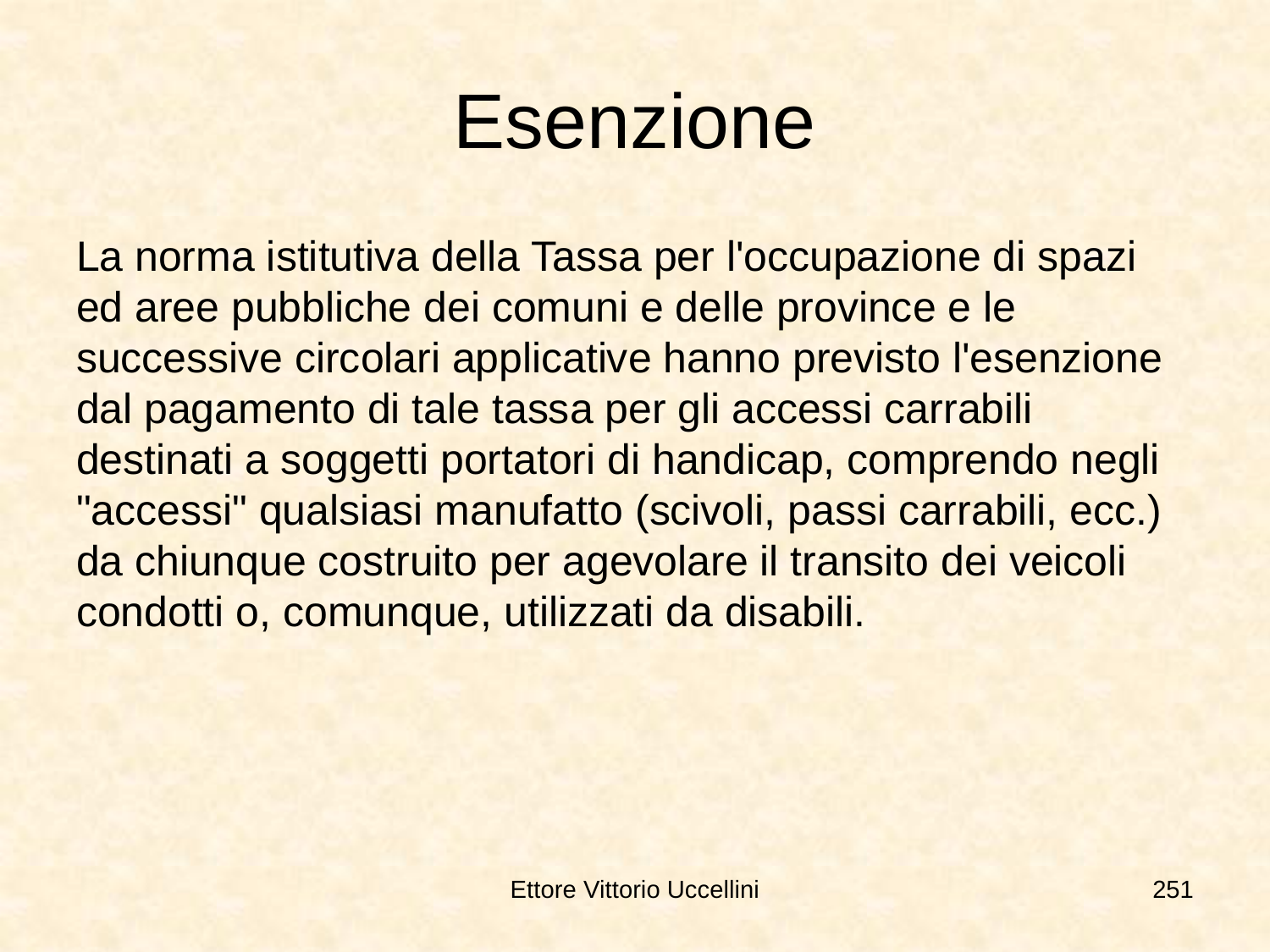

# Esenzione
La norma istitutiva della Tassa per l'occupazione di spazi ed aree pubbliche dei comuni e delle province e le successive circolari applicative hanno previsto l'esenzione dal pagamento di tale tassa per gli accessi carrabili destinati a soggetti portatori di handicap, comprendo negli "accessi" qualsiasi manufatto (scivoli, passi carrabili, ecc.) da chiunque costruito per agevolare il transito dei veicoli condotti o, comunque, utilizzati da disabili.
Ettore Vittorio Uccellini
251